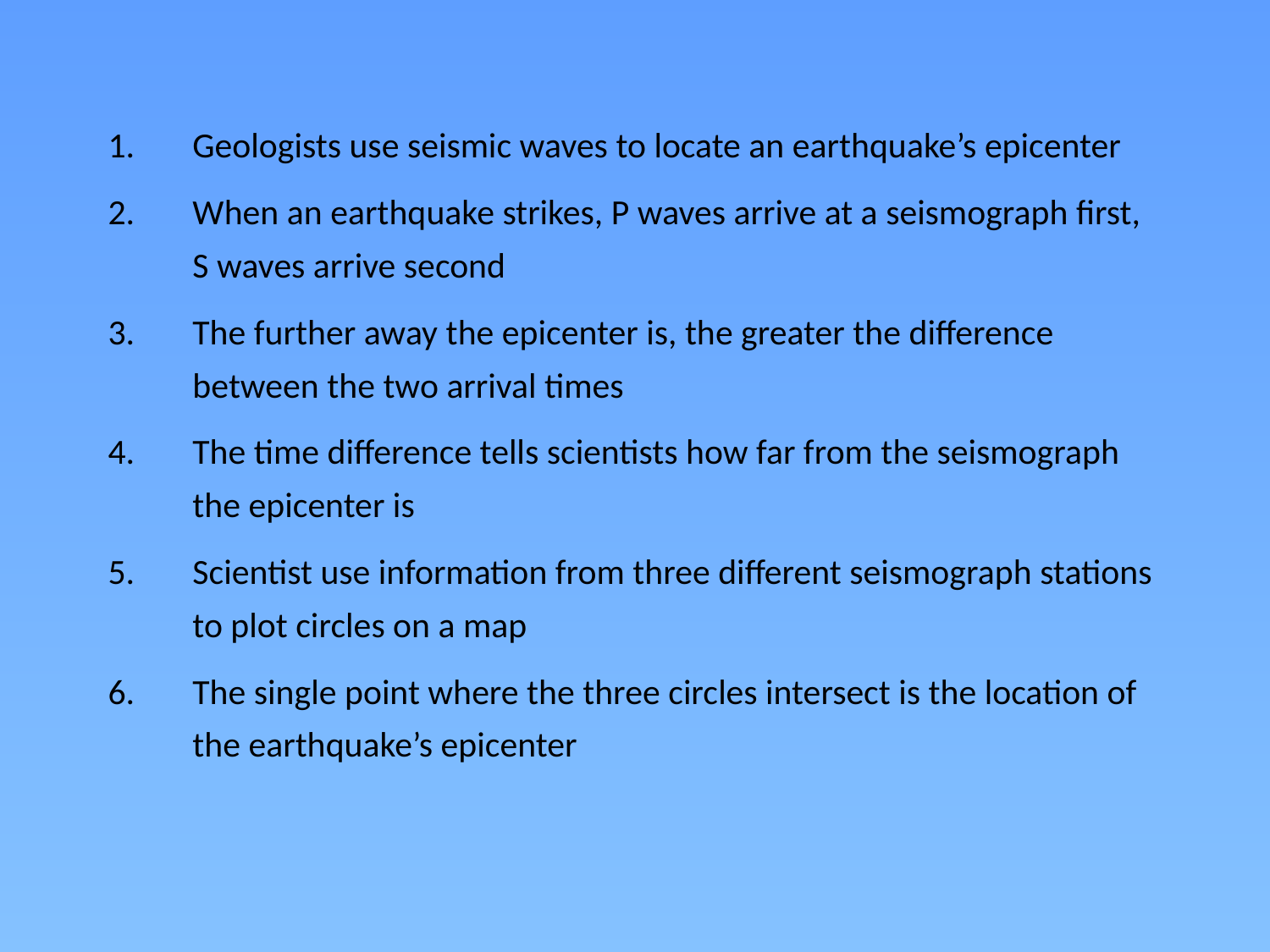

Geologists use seismic waves to locate an earthquake’s epicenter
When an earthquake strikes, P waves arrive at a seismograph first, S waves arrive second
The further away the epicenter is, the greater the difference between the two arrival times
The time difference tells scientists how far from the seismograph the epicenter is
Scientist use information from three different seismograph stations to plot circles on a map
The single point where the three circles intersect is the location of the earthquake’s epicenter